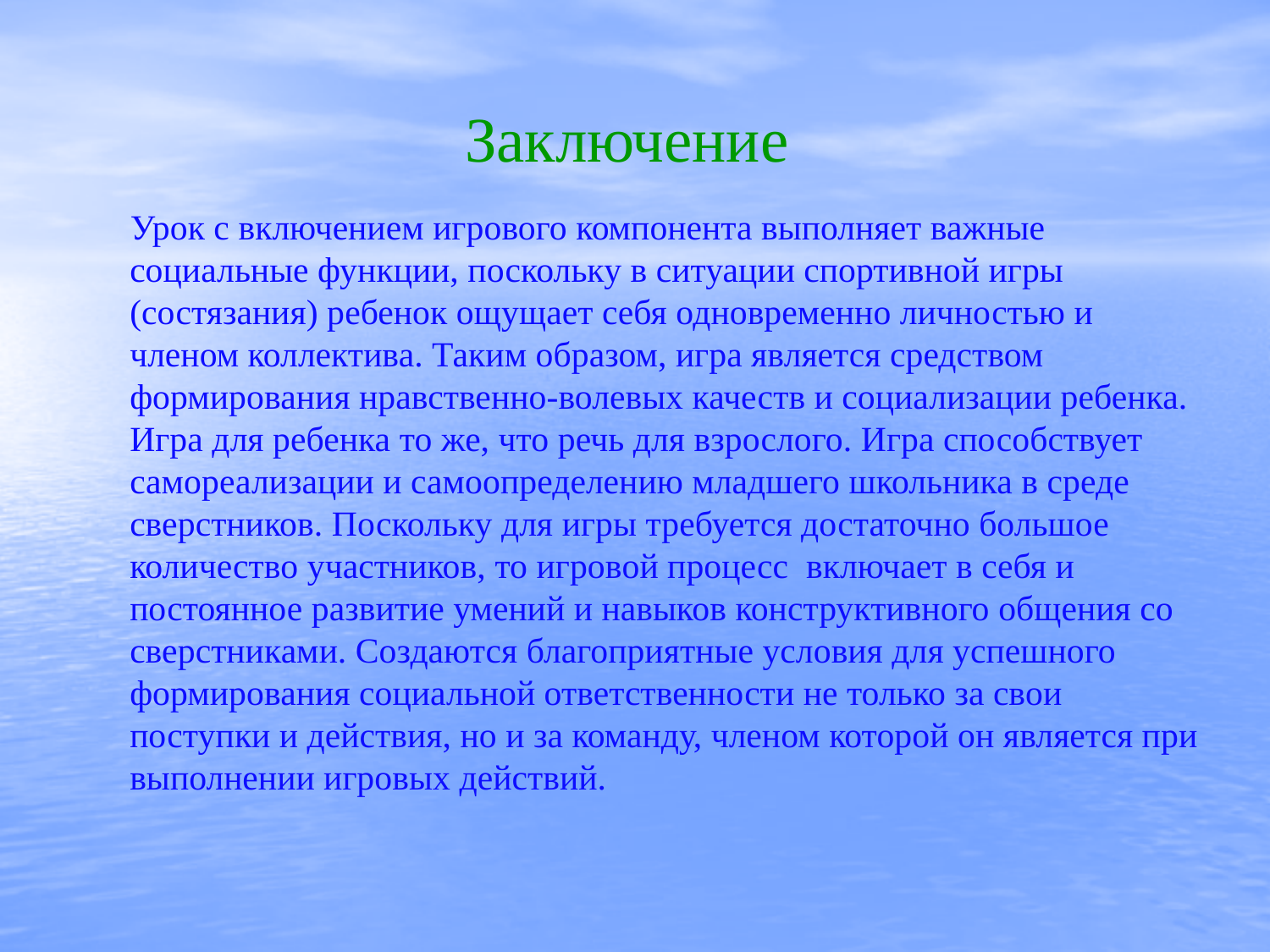

# Заключение
      Урок с включением игрового компонента выполняет важные социальные функции, поскольку в ситуации спортивной игры (состязания) ребенок ощущает себя одновременно личностью и членом коллектива. Таким образом, игра является средством формирования нравственно-волевых качеств и социализации ребенка. Игра для ребенка то же, что речь для взрослого. Игра способствует самореализации и самоопределению младшего школьника в среде сверстников. Поскольку для игры требуется достаточно большое количество участников, то игровой процесс  включает в себя и постоянное развитие умений и навыков конструктивного общения со сверстниками. Создаются благоприятные условия для успешного формирования социальной ответственности не только за свои поступки и действия, но и за команду, членом которой он является при выполнении игровых действий.